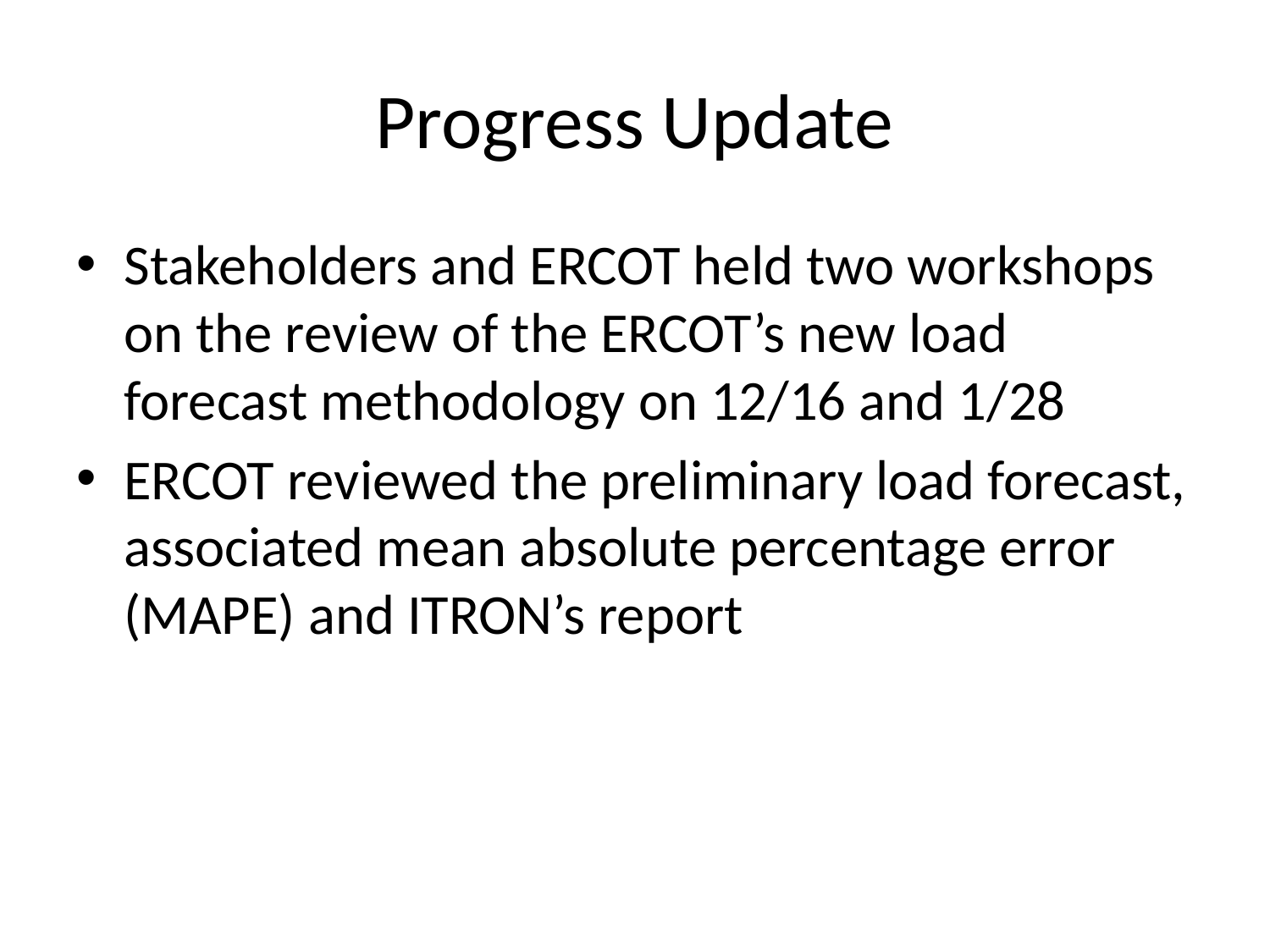

# Progress Update
Stakeholders and ERCOT held two workshops on the review of the ERCOT’s new load forecast methodology on 12/16 and 1/28
ERCOT reviewed the preliminary load forecast, associated mean absolute percentage error (MAPE) and ITRON’s report